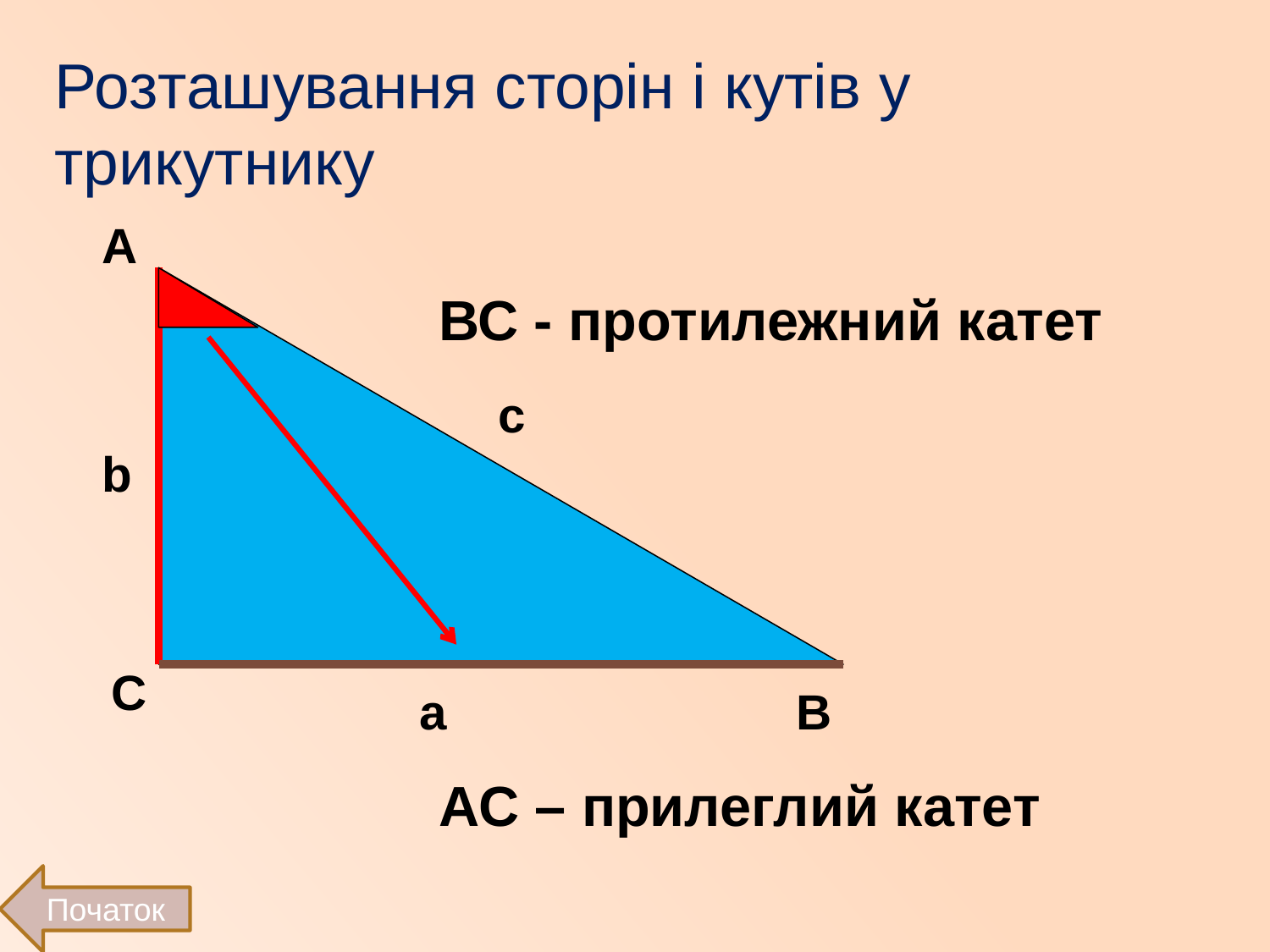

# Розташування сторін і кутів у трикутнику
А

ВС - протилежний катет
c
b
С
a
В
АС – прилеглий катет
Початок